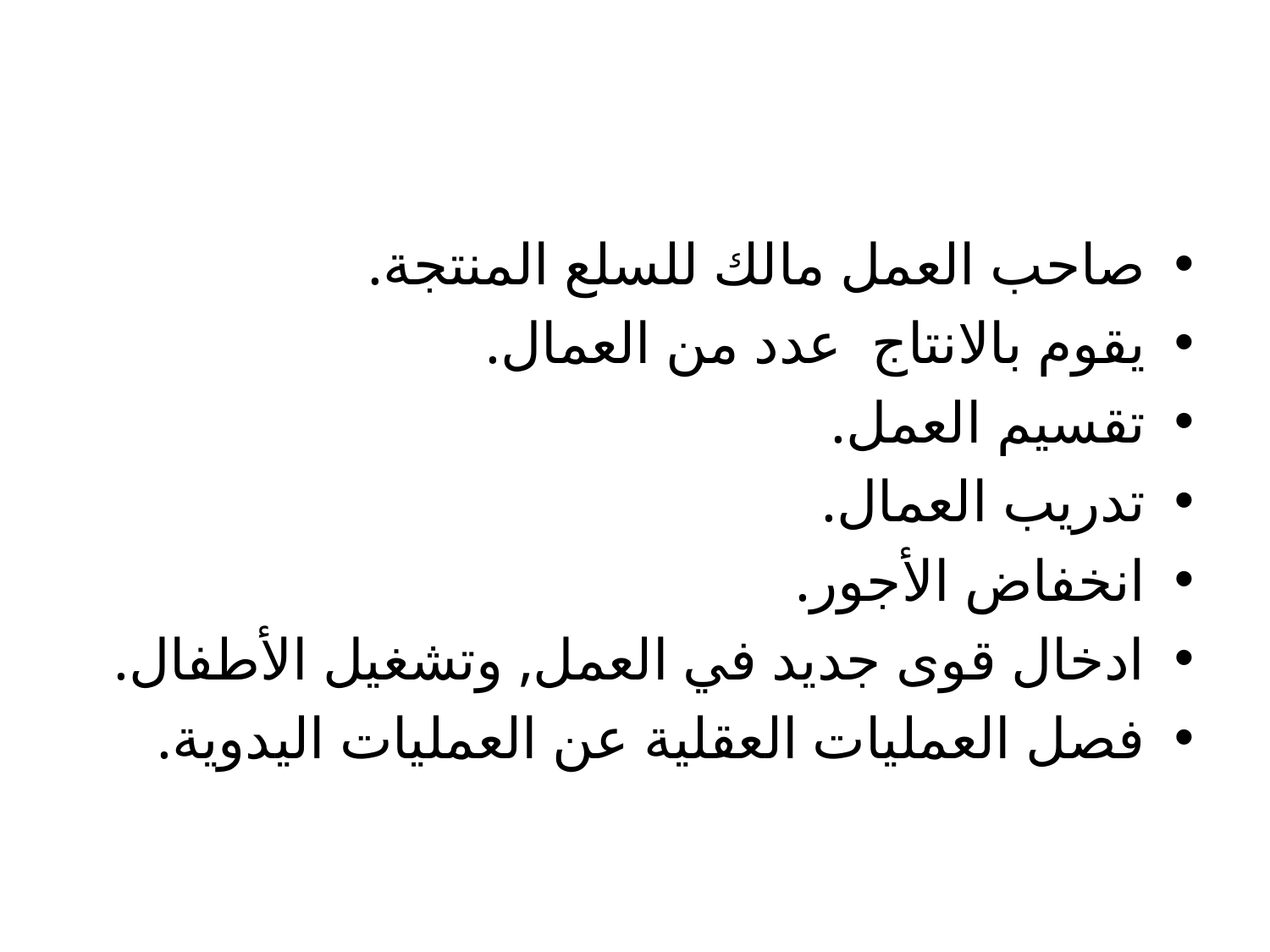

#
صاحب العمل مالك للسلع المنتجة.
يقوم بالانتاج  عدد من العمال.
تقسيم العمل.
تدريب العمال.
انخفاض الأجور.
ادخال قوى جديد في العمل, وتشغيل الأطفال.
فصل العمليات العقلية عن العمليات اليدوية.